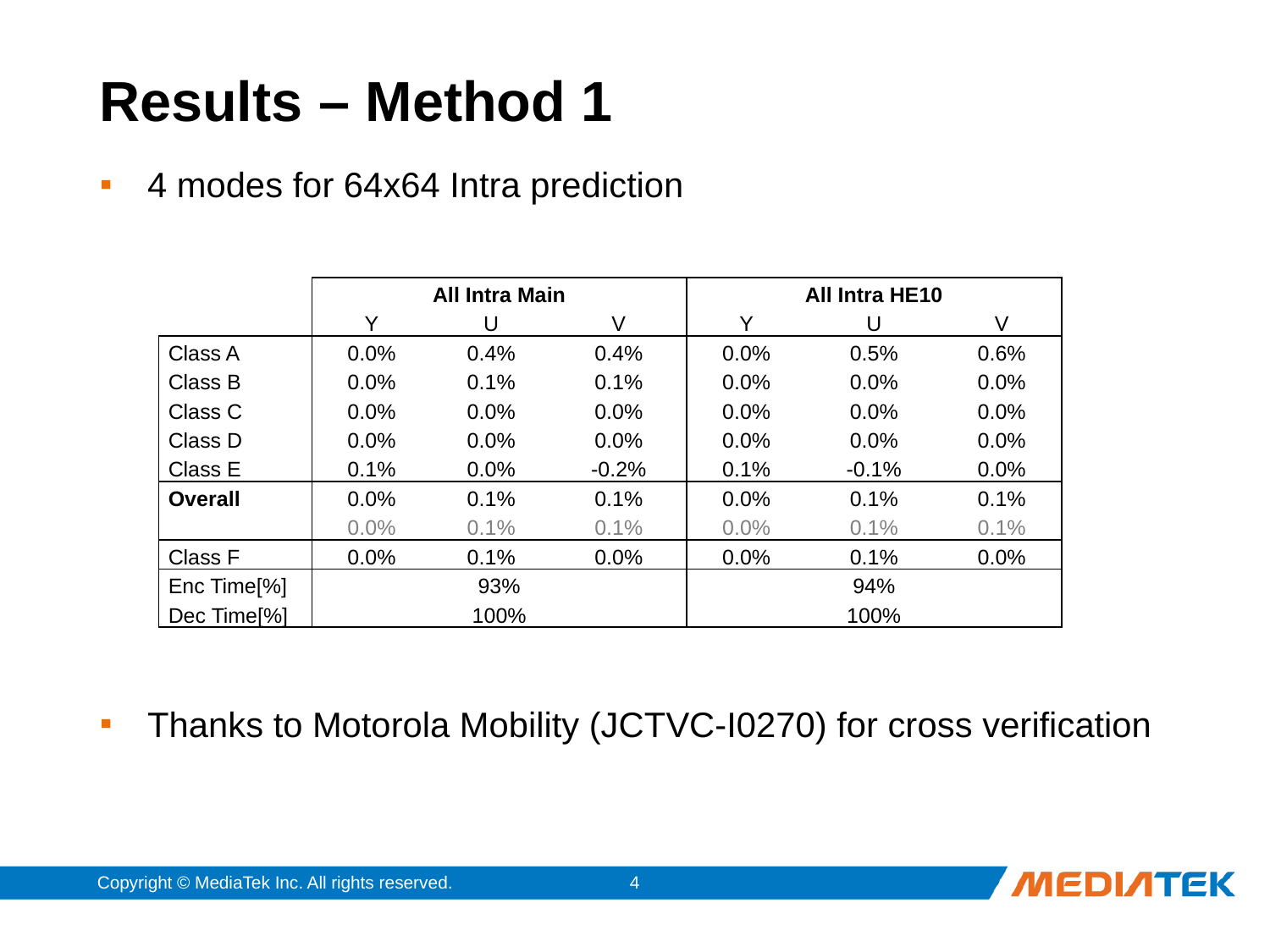

# Results – Method 1
4 modes for 64x64 Intra prediction

Thanks to Motorola Mobility (JCTVC-I0270) for cross verification
|  | All Intra Main |  |  | All Intra HE10 |  |  |
| --- | --- | --- | --- | --- | --- | --- |
|  | Y | U | V | Y | U | V |
| Class A | 0.0% | 0.4% | 0.4% | 0.0% | 0.5% | 0.6% |
| Class B | 0.0% | 0.1% | 0.1% | 0.0% | 0.0% | 0.0% |
| Class C | 0.0% | 0.0% | 0.0% | 0.0% | 0.0% | 0.0% |
| Class D | 0.0% | 0.0% | 0.0% | 0.0% | 0.0% | 0.0% |
| Class E | 0.1% | 0.0% | -0.2% | 0.1% | -0.1% | 0.0% |
| Overall | 0.0% | 0.1% | 0.1% | 0.0% | 0.1% | 0.1% |
|  | 0.0% | 0.1% | 0.1% | 0.0% | 0.1% | 0.1% |
| Class F | 0.0% | 0.1% | 0.0% | 0.0% | 0.1% | 0.0% |
| Enc Time[%] | 93% |  |  | 94% |  |  |
| Dec Time[%] | 100% |  |  | 100% |  |  |
Copyright © MediaTek Inc. All rights reserved.
4